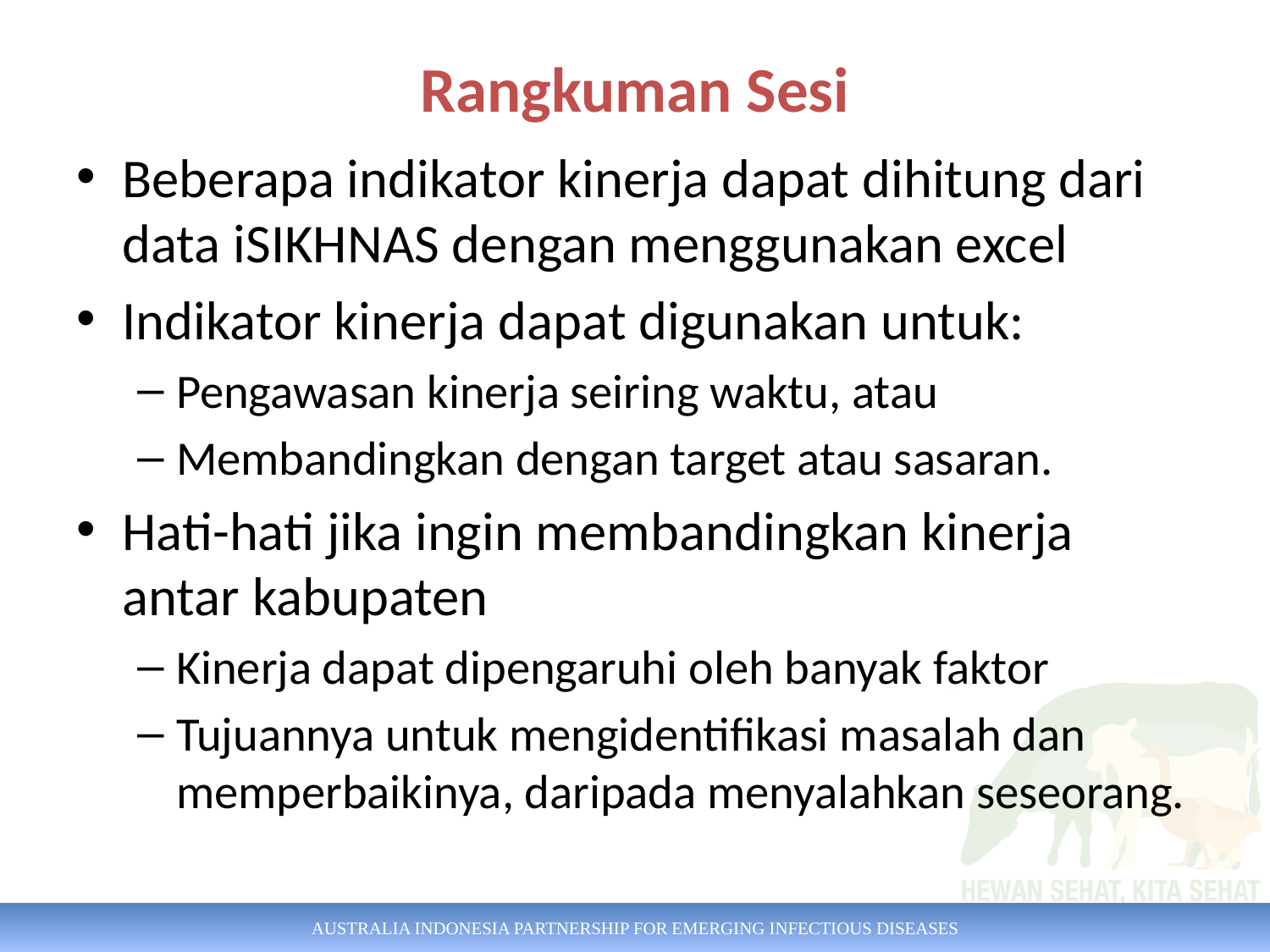

# Rangkuman Sesi
Beberapa indikator kinerja dapat dihitung dari data iSIKHNAS dengan menggunakan excel
Indikator kinerja dapat digunakan untuk:
Pengawasan kinerja seiring waktu, atau
Membandingkan dengan target atau sasaran.
Hati-hati jika ingin membandingkan kinerja antar kabupaten
Kinerja dapat dipengaruhi oleh banyak faktor
Tujuannya untuk mengidentifikasi masalah dan memperbaikinya, daripada menyalahkan seseorang.